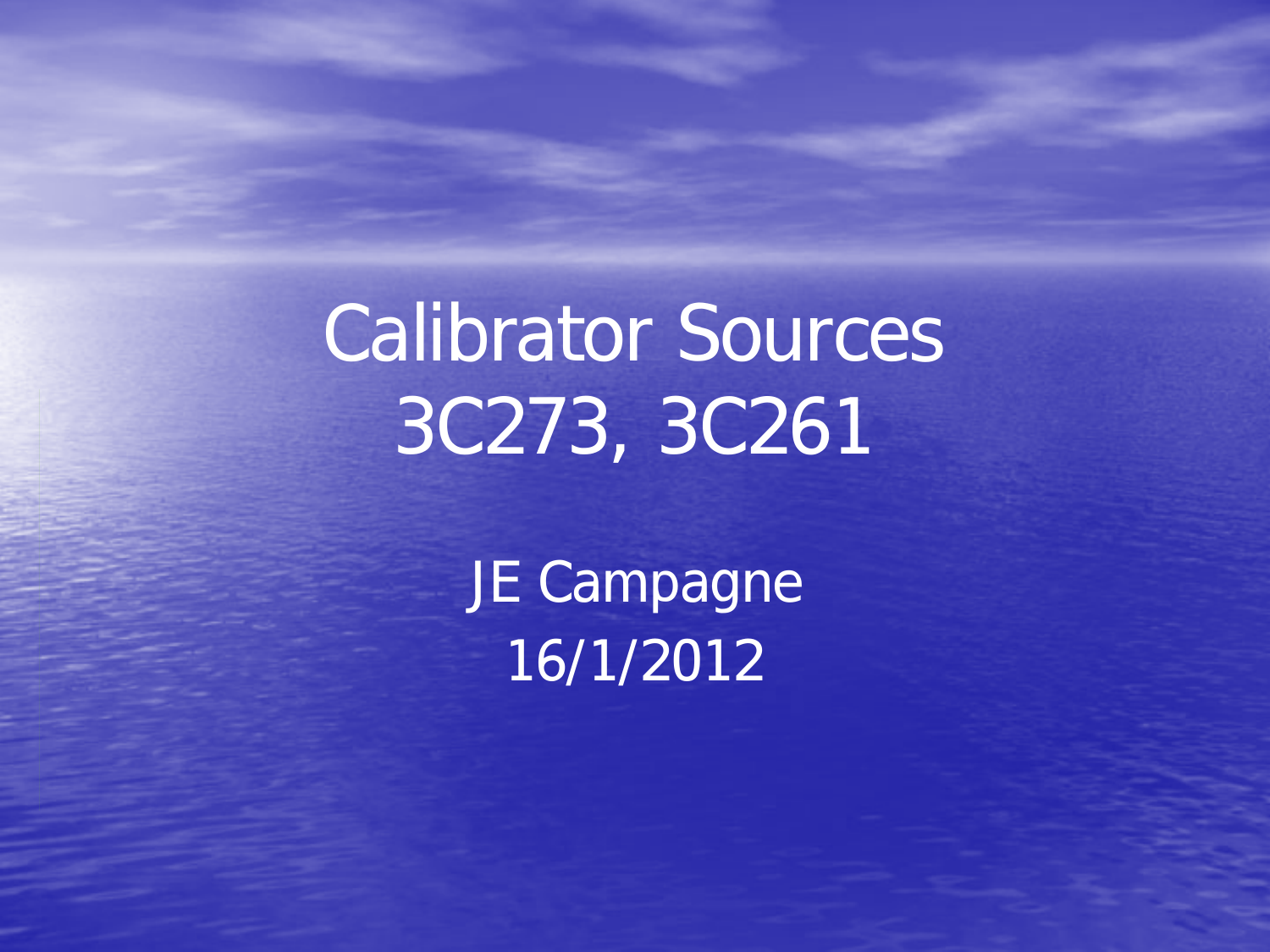

# Calibrator Sources 3C273, 3C261
JE Campagne
16/1/2012